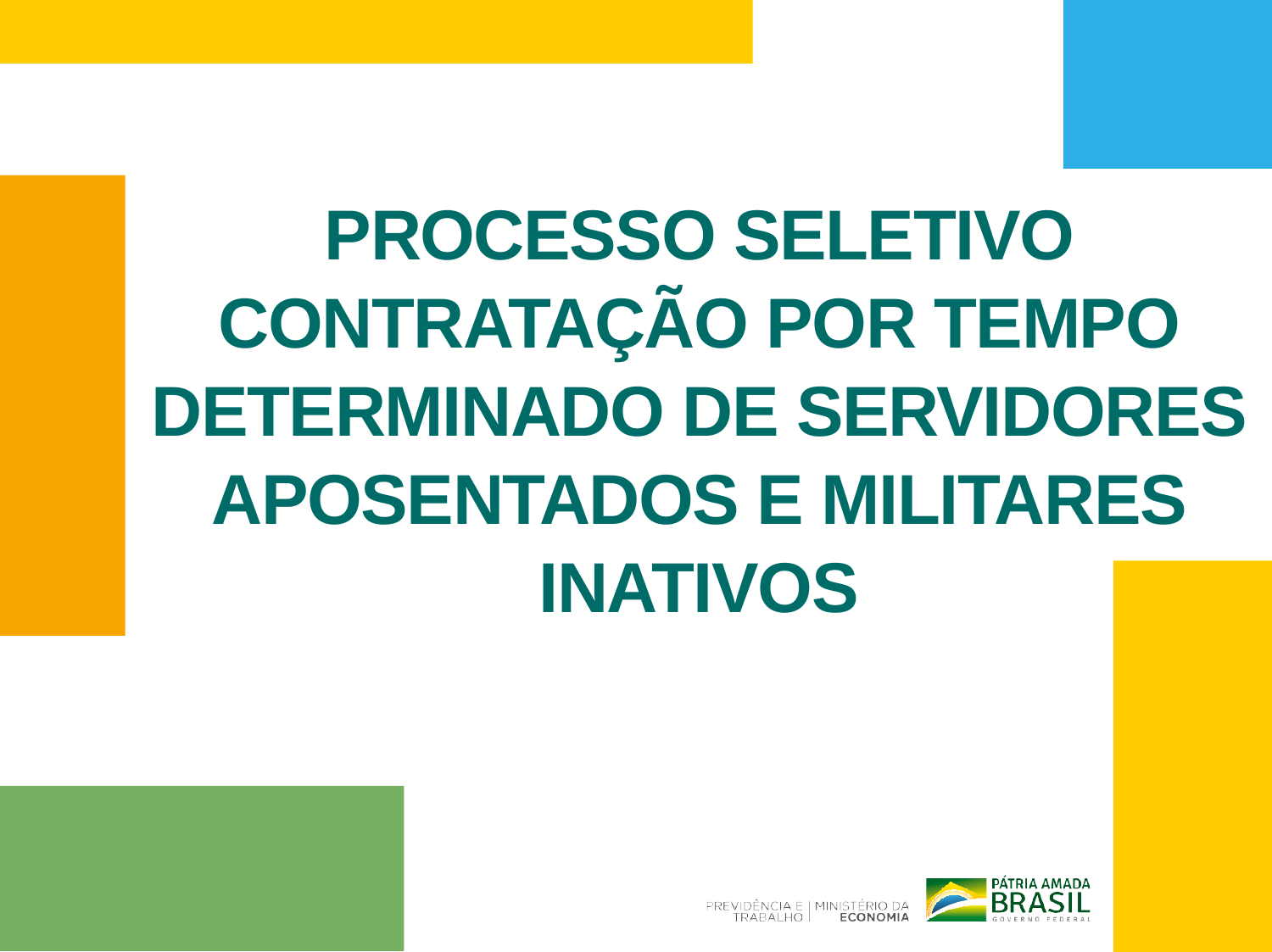

PROCESSO SELETIVO CONTRATAÇÃO POR TEMPO DETERMINADO DE SERVIDORES APOSENTADOS E MILITARES INATIVOS